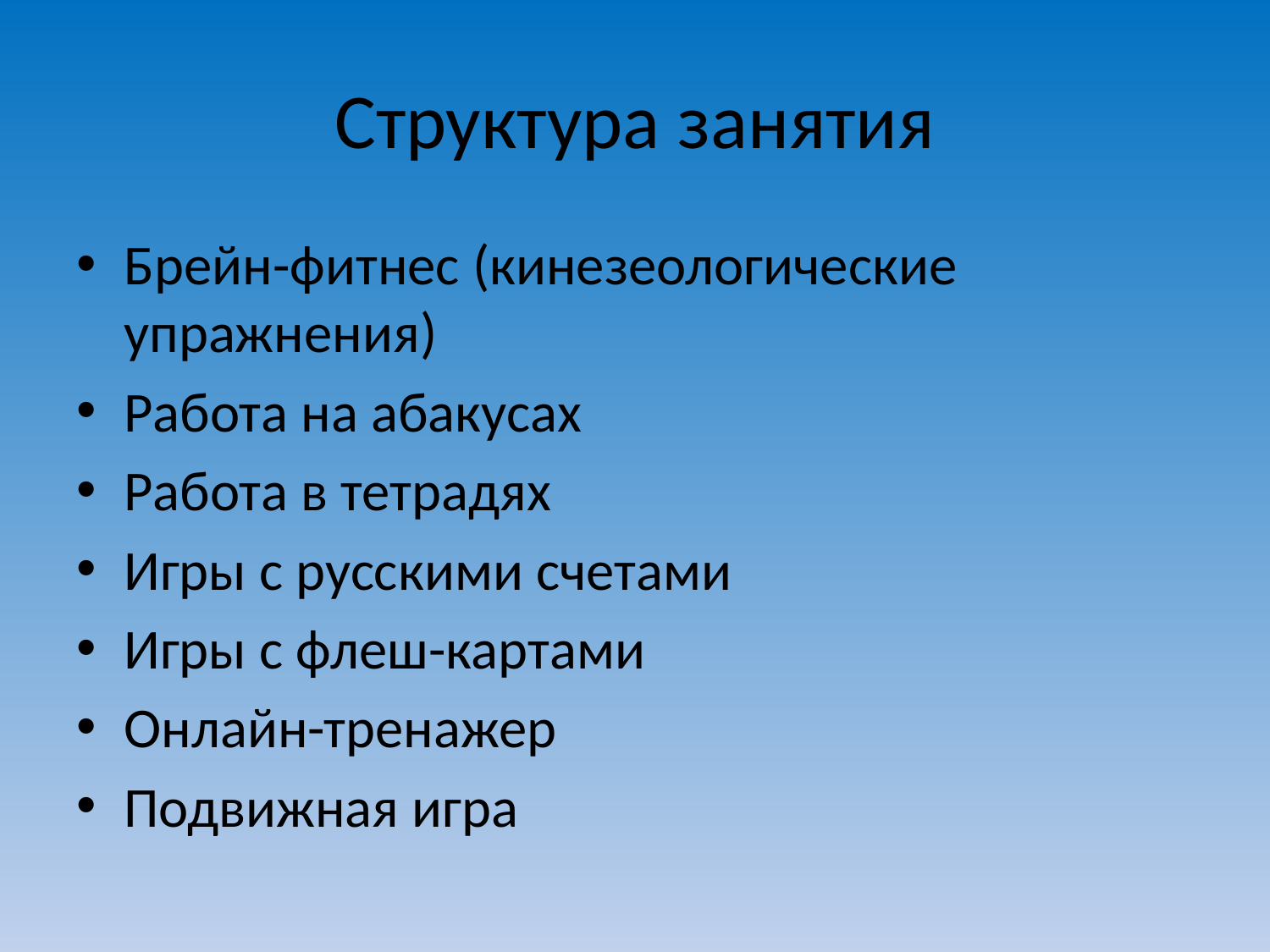

# Структура занятия
Брейн-фитнес (кинезеологические упражнения)
Работа на абакусах
Работа в тетрадях
Игры с русскими счетами
Игры с флеш-картами
Онлайн-тренажер
Подвижная игра